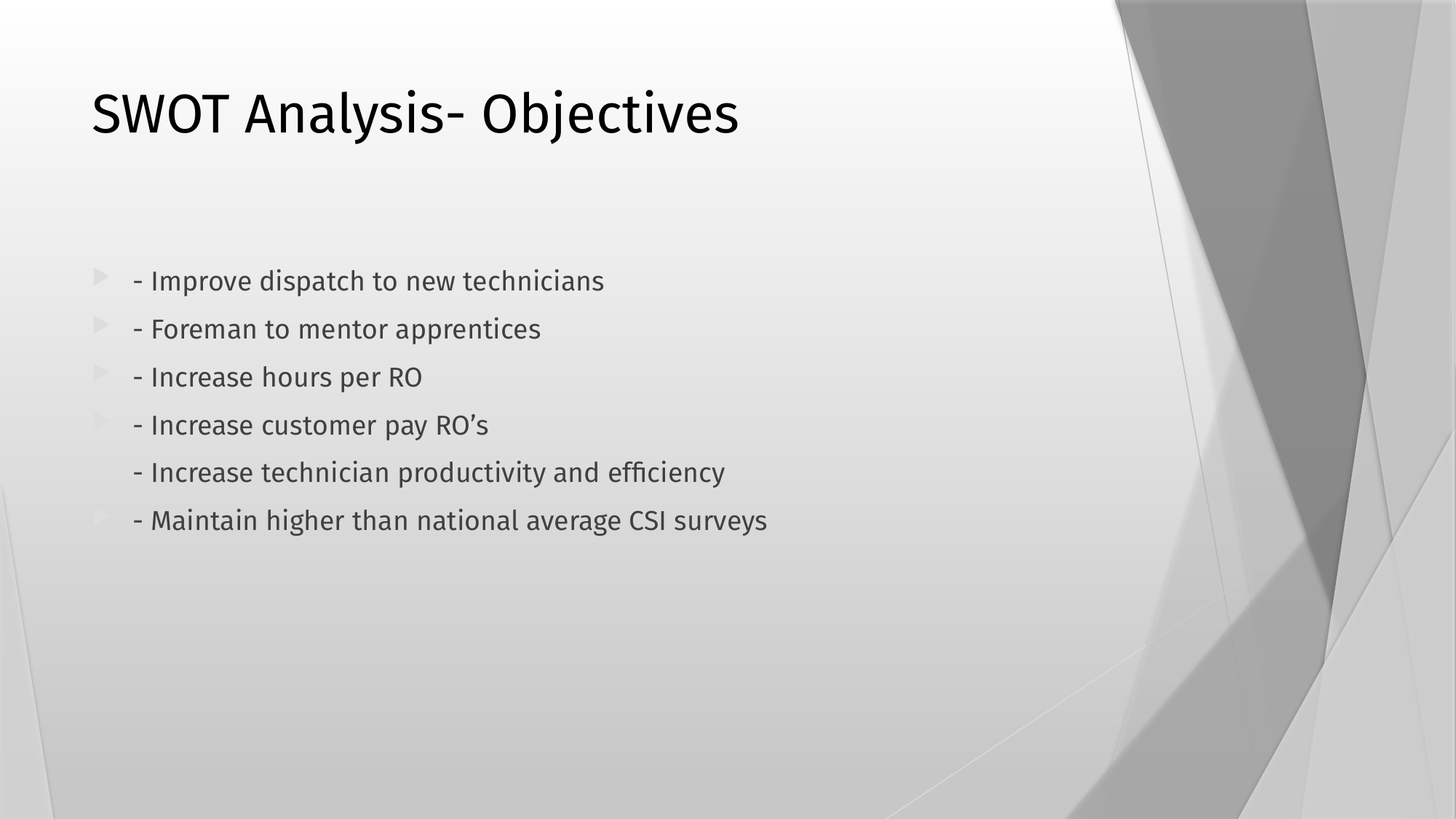

# SWOT Analysis- Objectives
- Improve dispatch to new technicians
- Foreman to mentor apprentices
- Increase hours per RO
- Increase customer pay RO’s
- Increase technician productivity and efficiency
- Maintain higher than national average CSI surveys